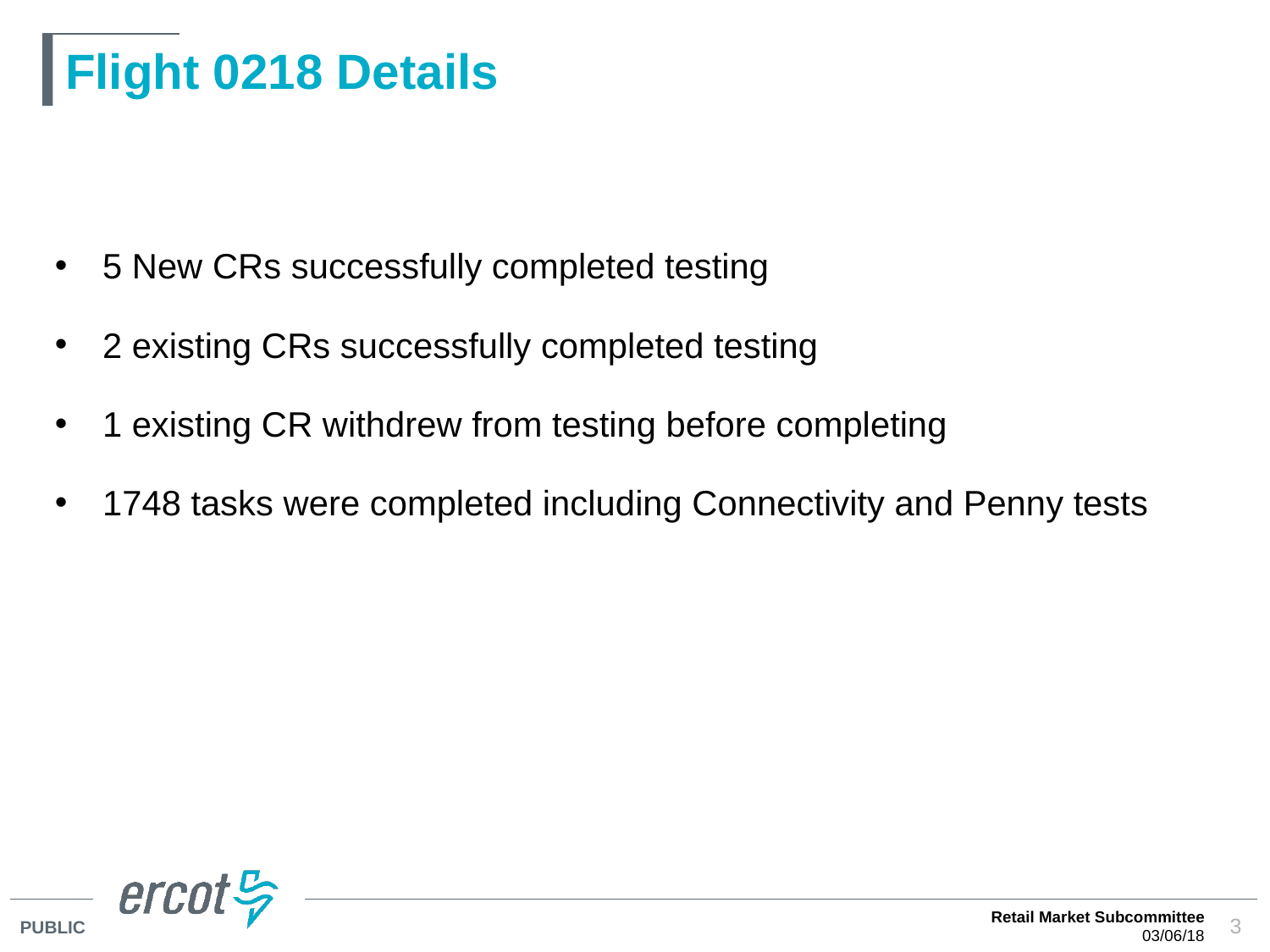

# Flight 0218 Details

5 New CRs successfully completed testing
2 existing CRs successfully completed testing
1 existing CR withdrew from testing before completing
1748 tasks were completed including Connectivity and Penny tests

Retail Market Subcommittee
03/06/18
3